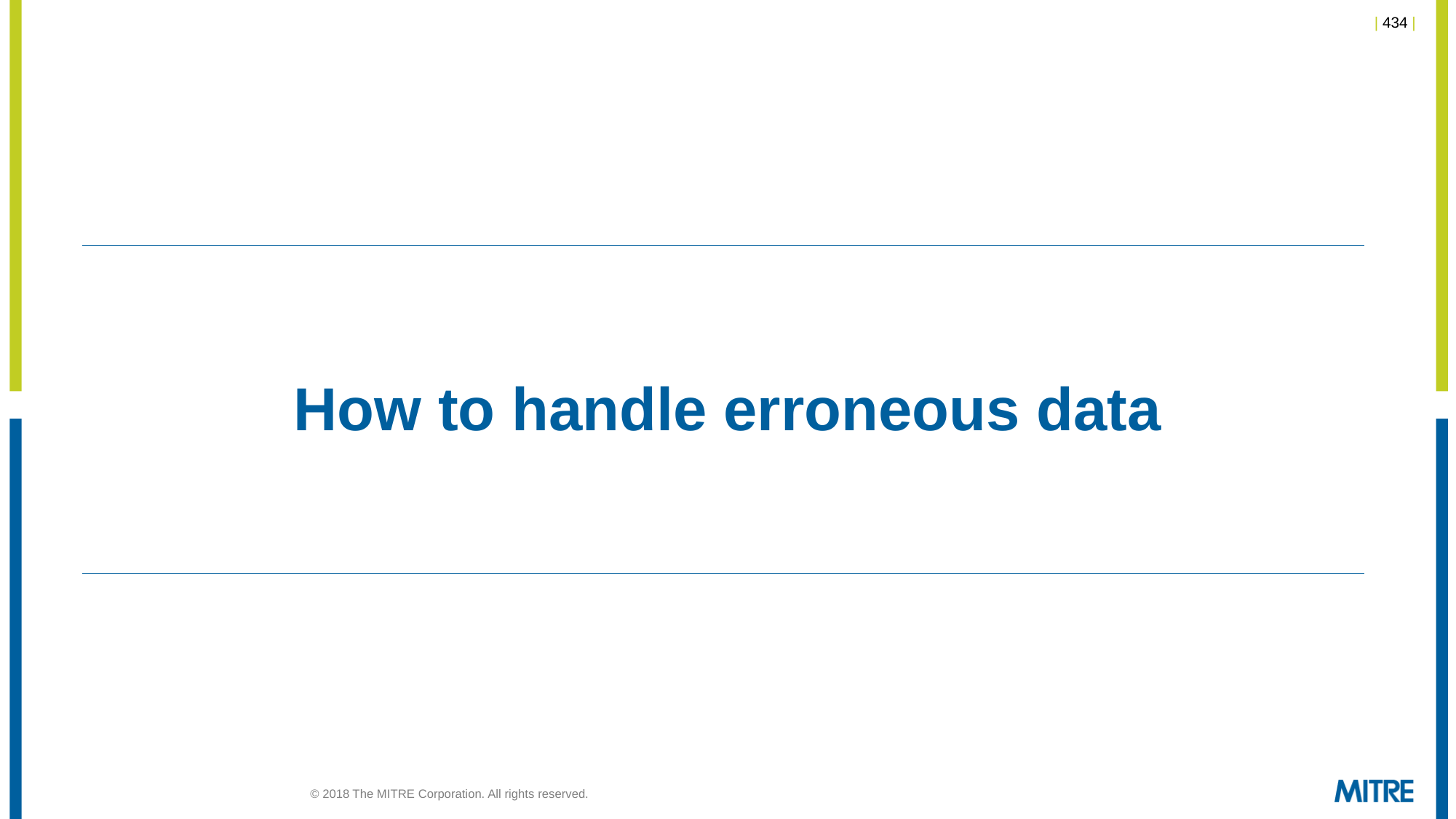

# How to handle erroneous data
© 2018 The MITRE Corporation. All rights reserved.